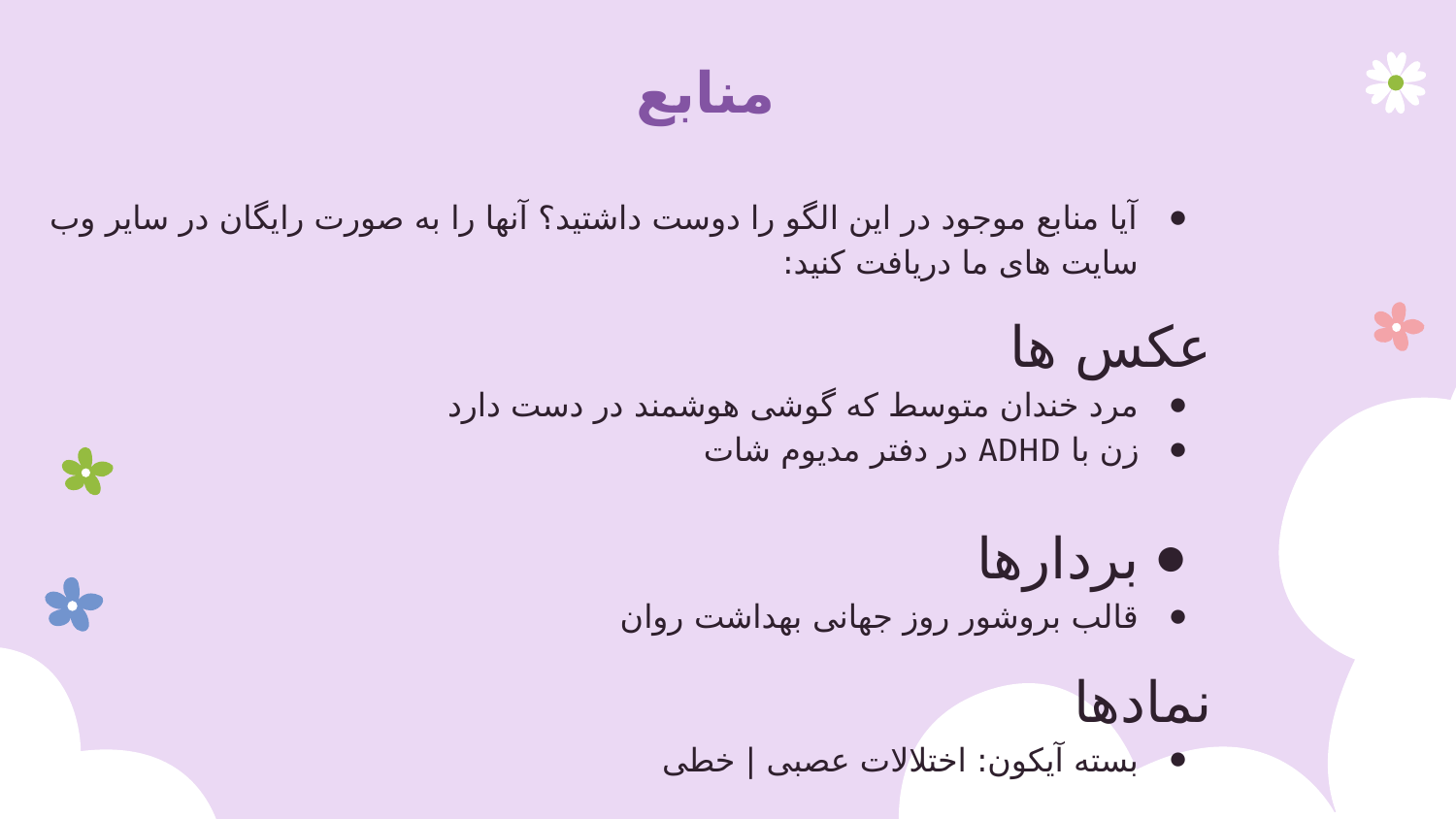

# منابع
آیا منابع موجود در این الگو را دوست داشتید؟ آنها را به صورت رایگان در سایر وب سایت های ما دریافت کنید:
عکس ها
مرد خندان متوسط که گوشی هوشمند در دست دارد
زن با ADHD در دفتر مدیوم شات

بردارها
قالب بروشور روز جهانی بهداشت روان
نمادها
بسته آیکون: اختلالات عصبی | خطی